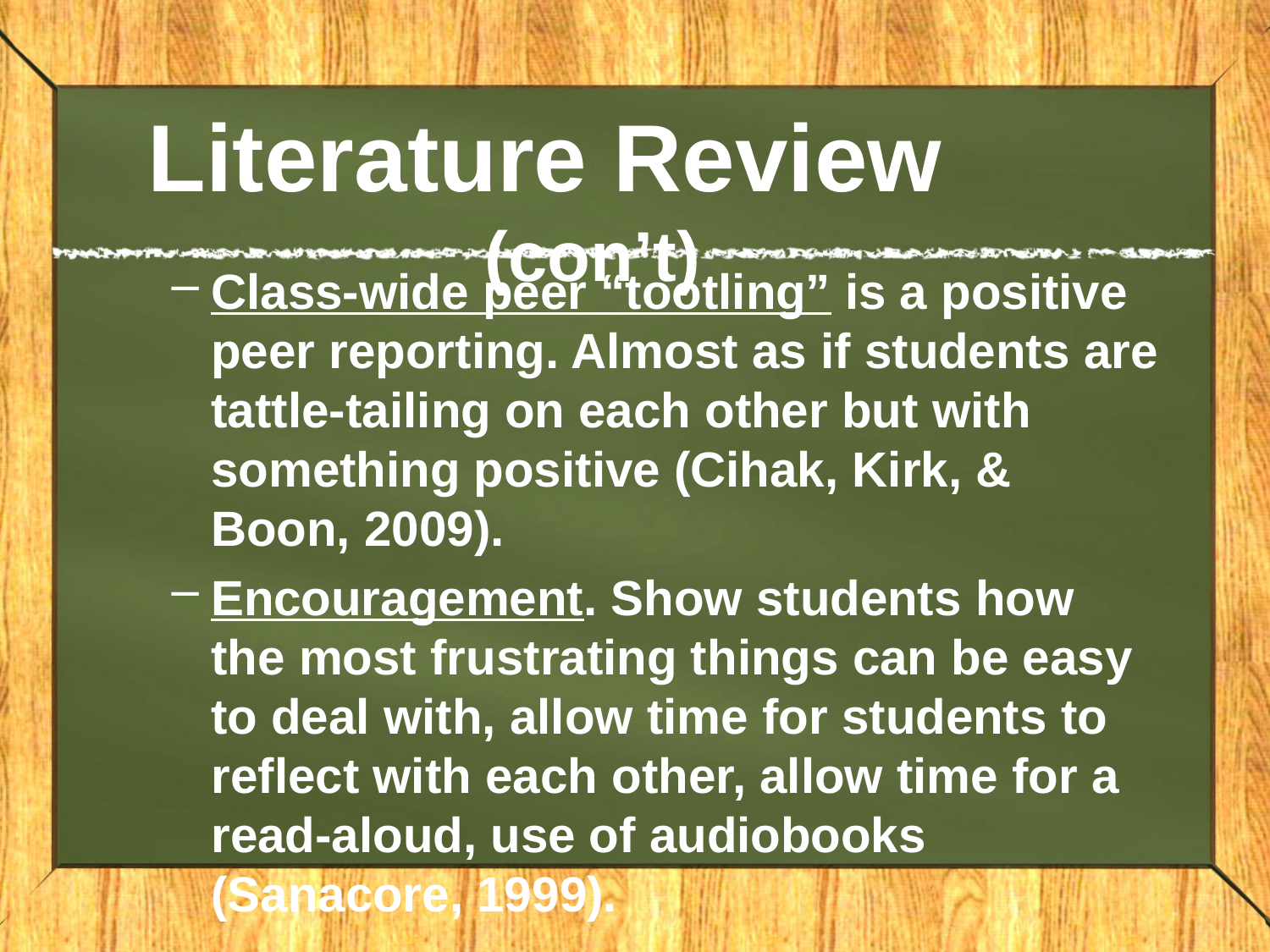

# Literature Review	(con’t)
Class-wide peer “tootling” is a positive peer reporting. Almost as if students are tattle-tailing on each other but with something positive (Cihak, Kirk, & Boon, 2009).
Encouragement. Show students how the most frustrating things can be easy to deal with, allow time for students to reflect with each other, allow time for a read-aloud, use of audiobooks (Sanacore, 1999).